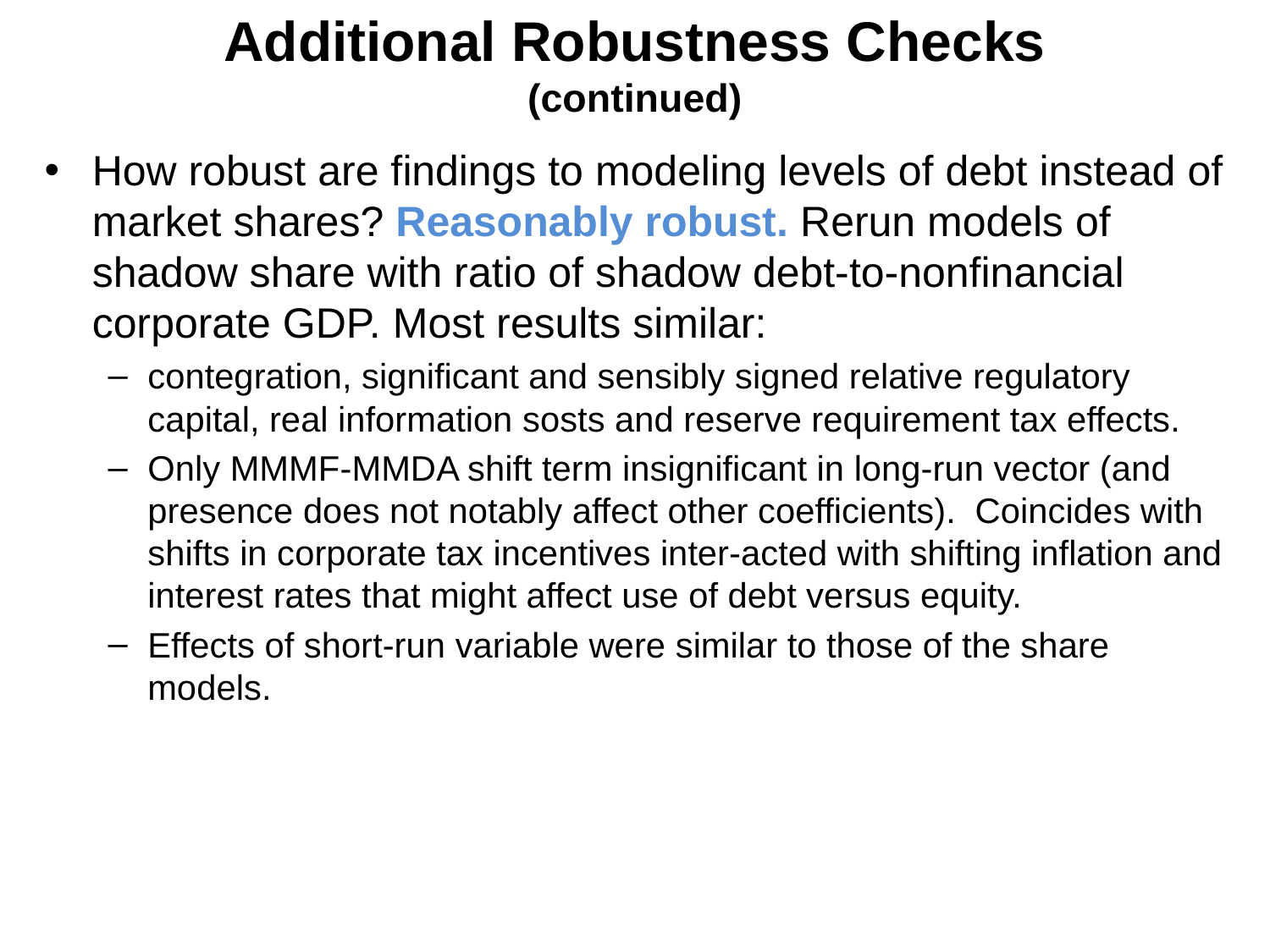

# Additional Robustness Checks (continued)
How robust are findings to modeling levels of debt instead of market shares? Reasonably robust. Rerun models of shadow share with ratio of shadow debt-to-nonfinancial corporate GDP. Most results similar:
contegration, significant and sensibly signed relative regulatory capital, real information sosts and reserve requirement tax effects.
Only MMMF-MMDA shift term insignificant in long-run vector (and presence does not notably affect other coefficients).  Coincides with shifts in corporate tax incentives inter-acted with shifting inflation and interest rates that might affect use of debt versus equity.
Effects of short-run variable were similar to those of the share models.